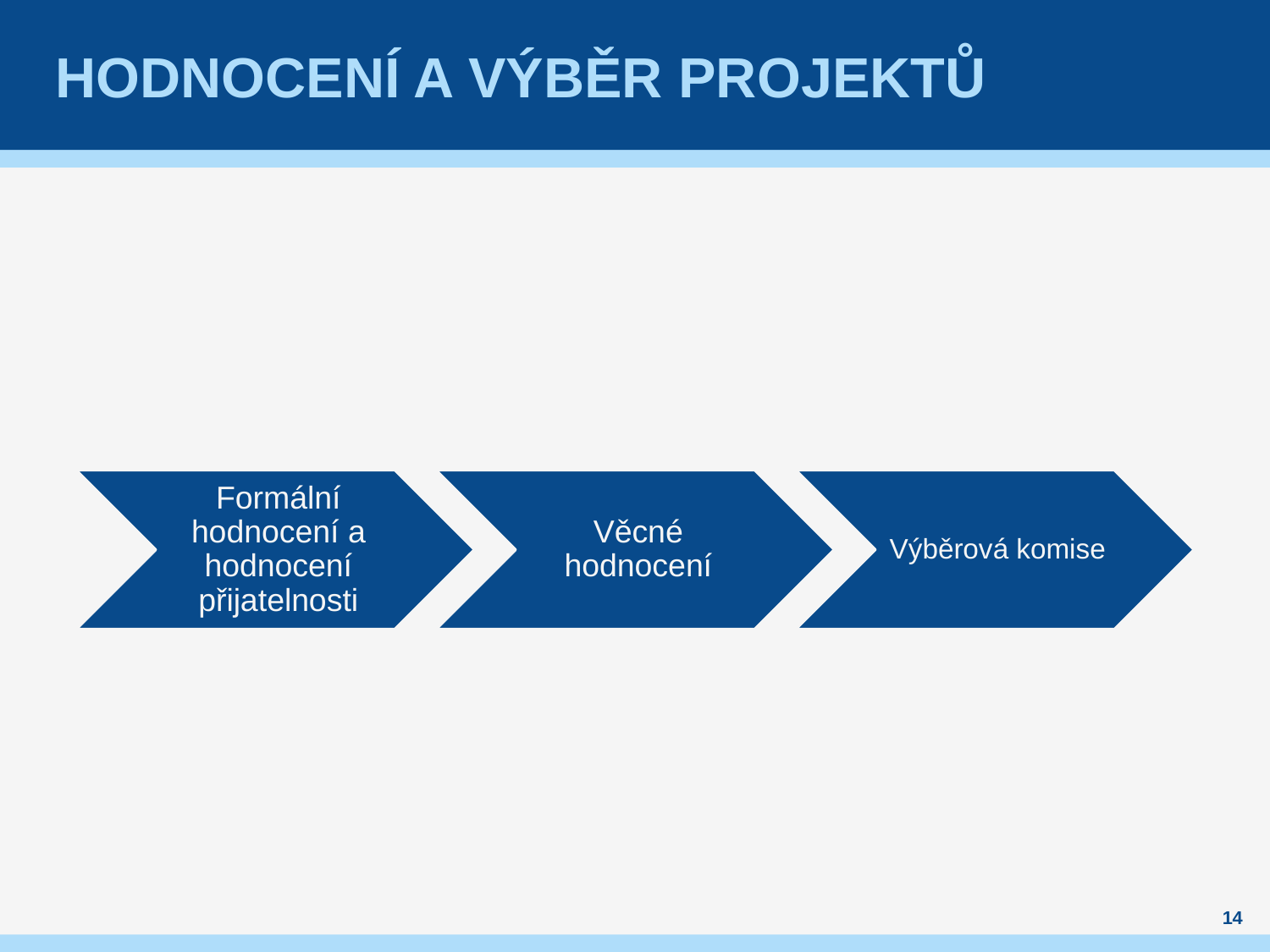

# HODNOCENÍ A VÝBĚR PROJEKTŮ
Formální hodnocení a hodnocení přijatelnosti
Věcné hodnocení
Výběrová komise
14